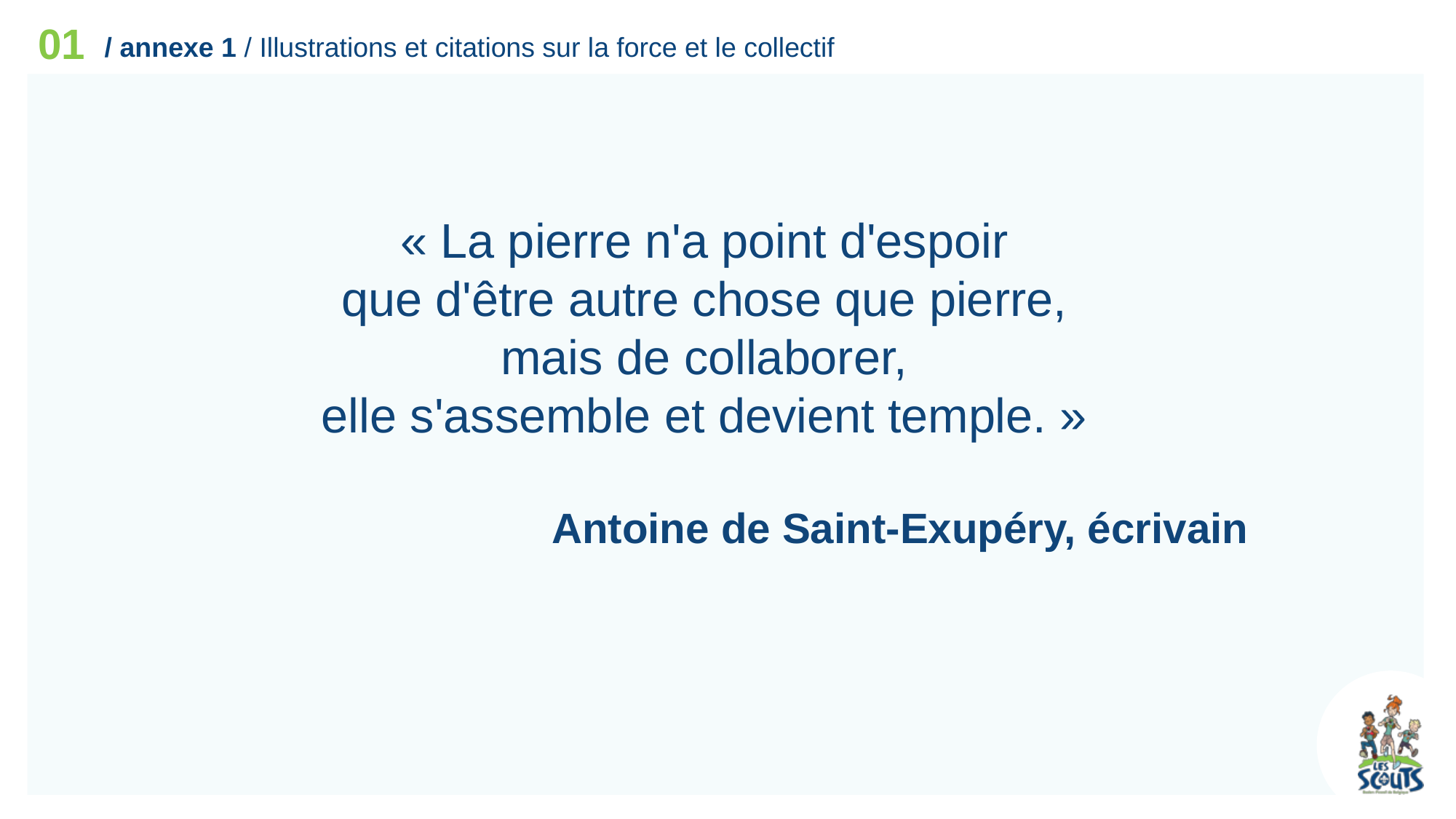

01
/ annexe 1 / Illustrations et citations sur la force et le collectif
« La pierre n'a point d'espoir
que d'être autre chose que pierre,
mais de collaborer,
elle s'assemble et devient temple. »

Antoine de Saint-Exupéry, écrivain